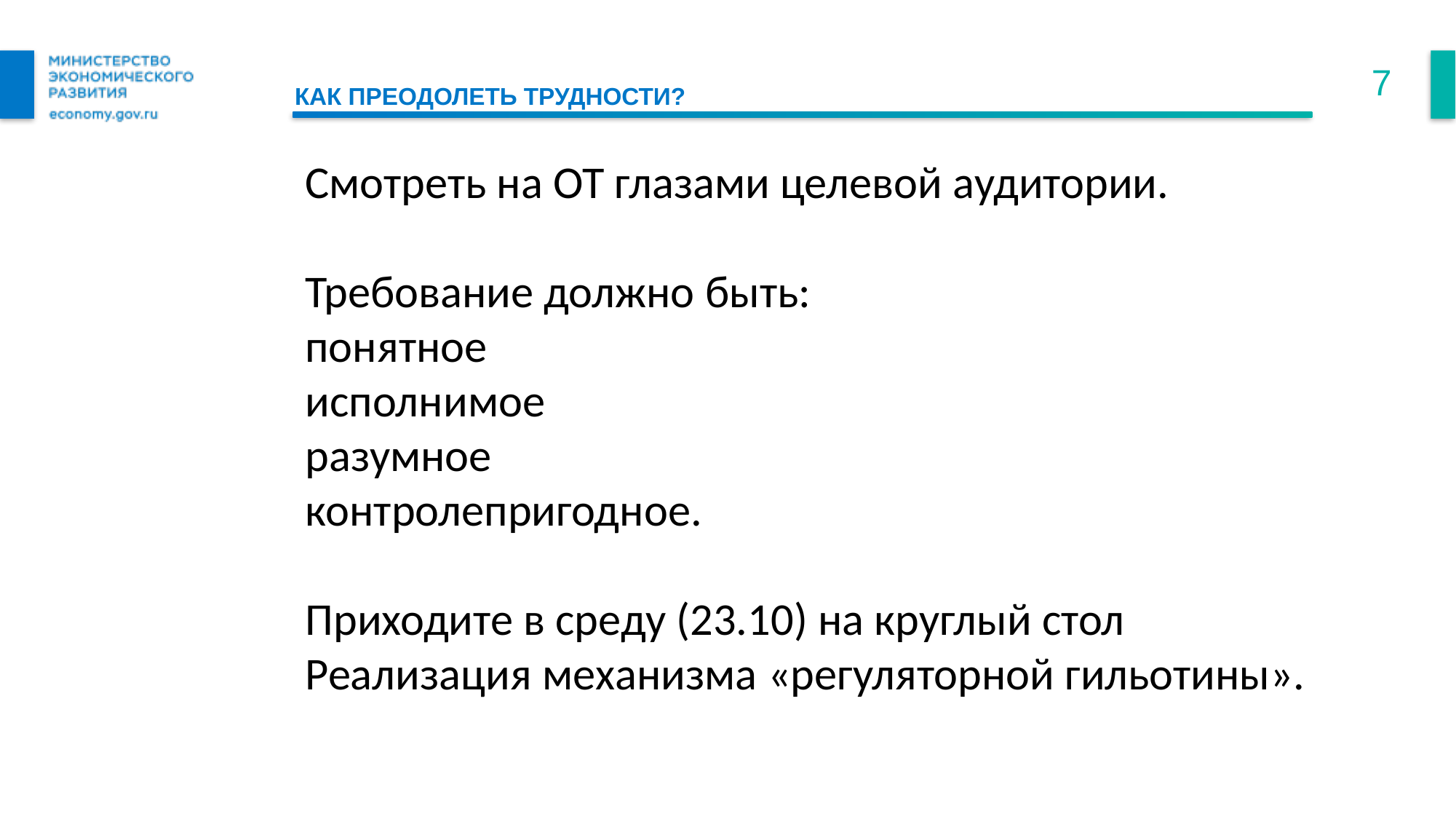

7
Как преодолеть трудности?
Смотреть на ОТ глазами целевой аудитории.

Требование должно быть:
понятное
исполнимое
разумное
контролепригодное.

Приходите в среду (23.10) на круглый стол
Реализация механизма «регуляторной гильотины».